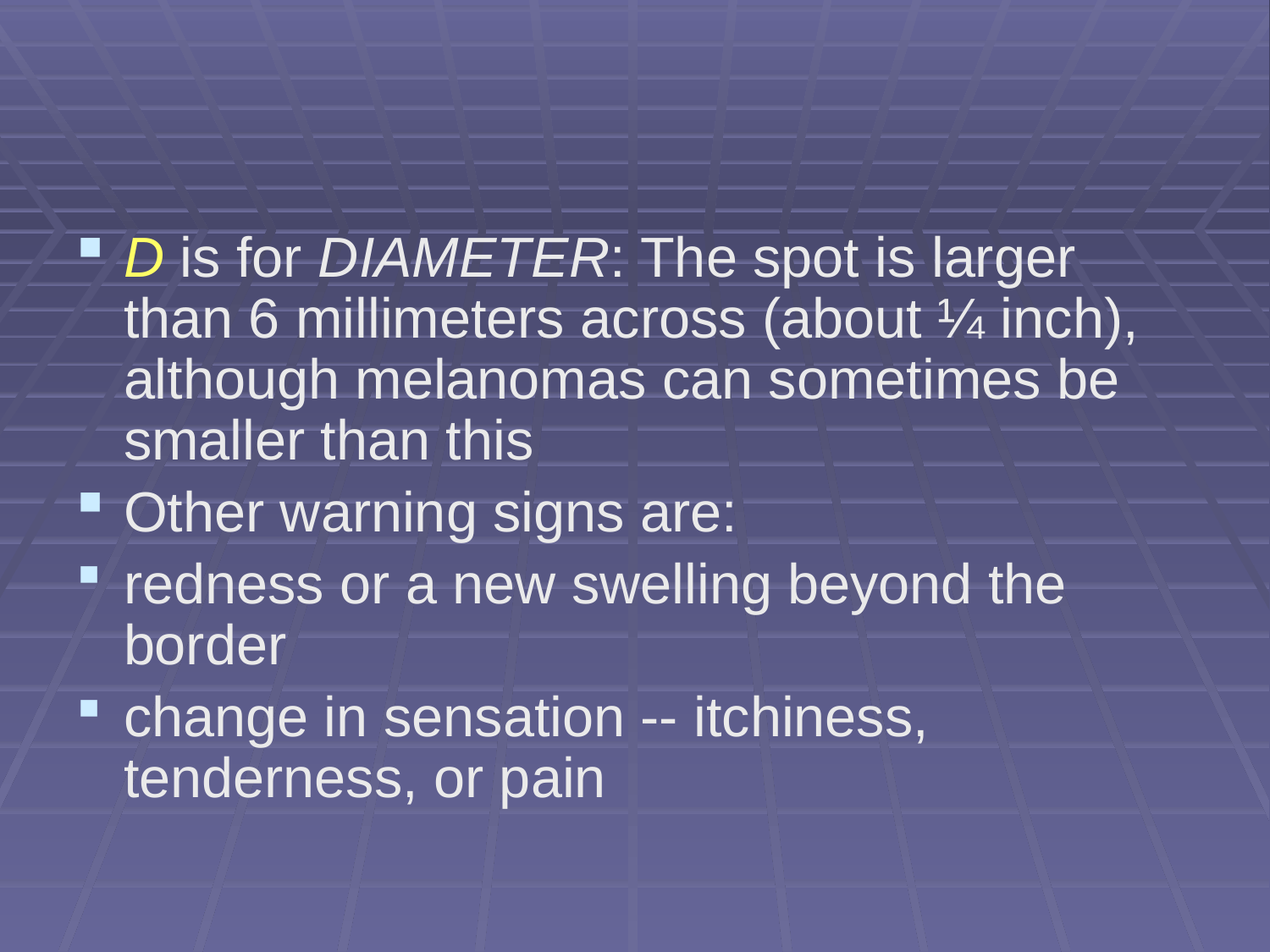

#
D is for DIAMETER: The spot is larger than 6 millimeters across (about ¼ inch), although melanomas can sometimes be smaller than this
Other warning signs are:
redness or a new swelling beyond the border
change in sensation -- itchiness, tenderness, or pain